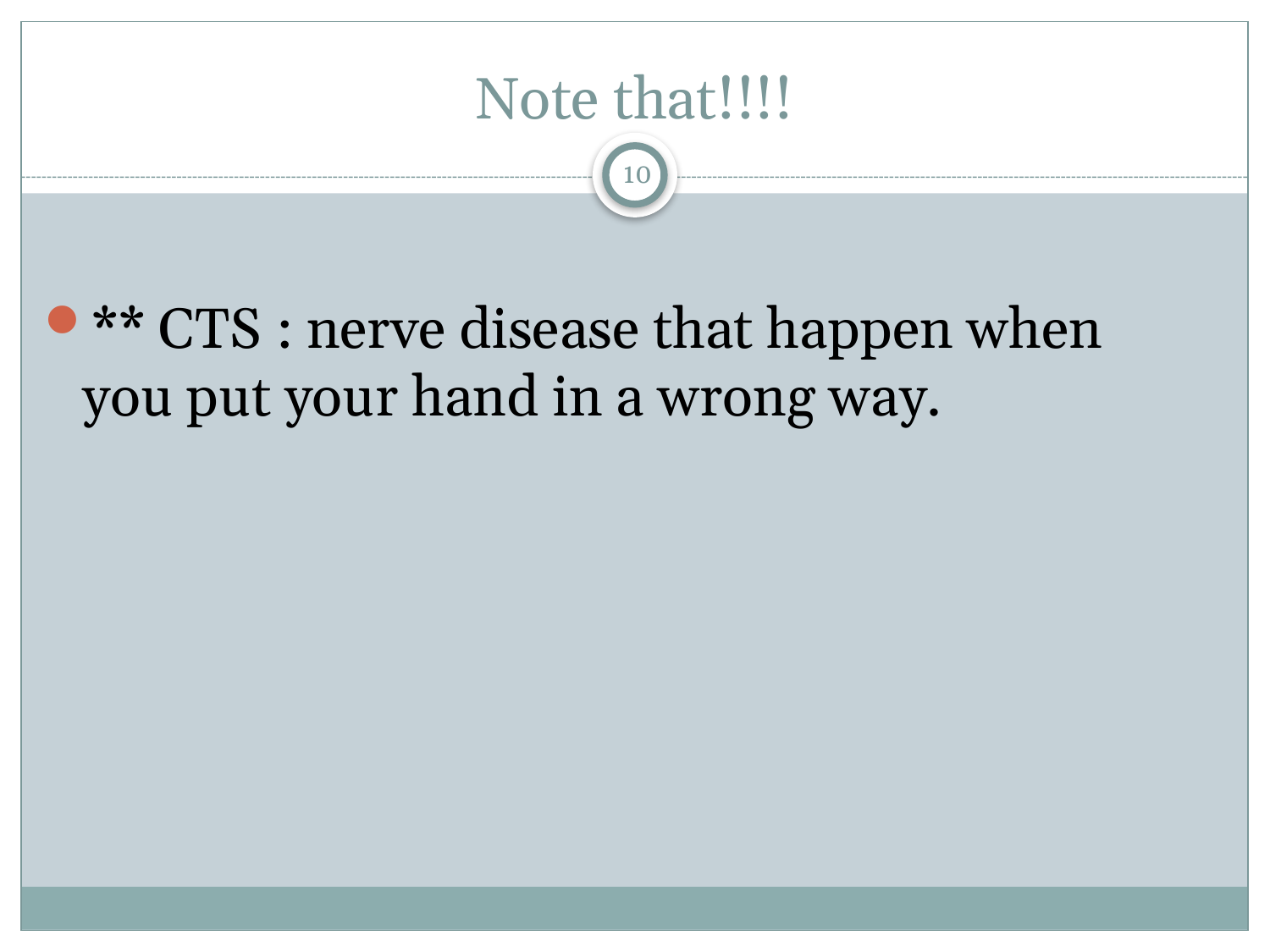

# Note that!!!!
10
** CTS : nerve disease that happen when you put your hand in a wrong way.